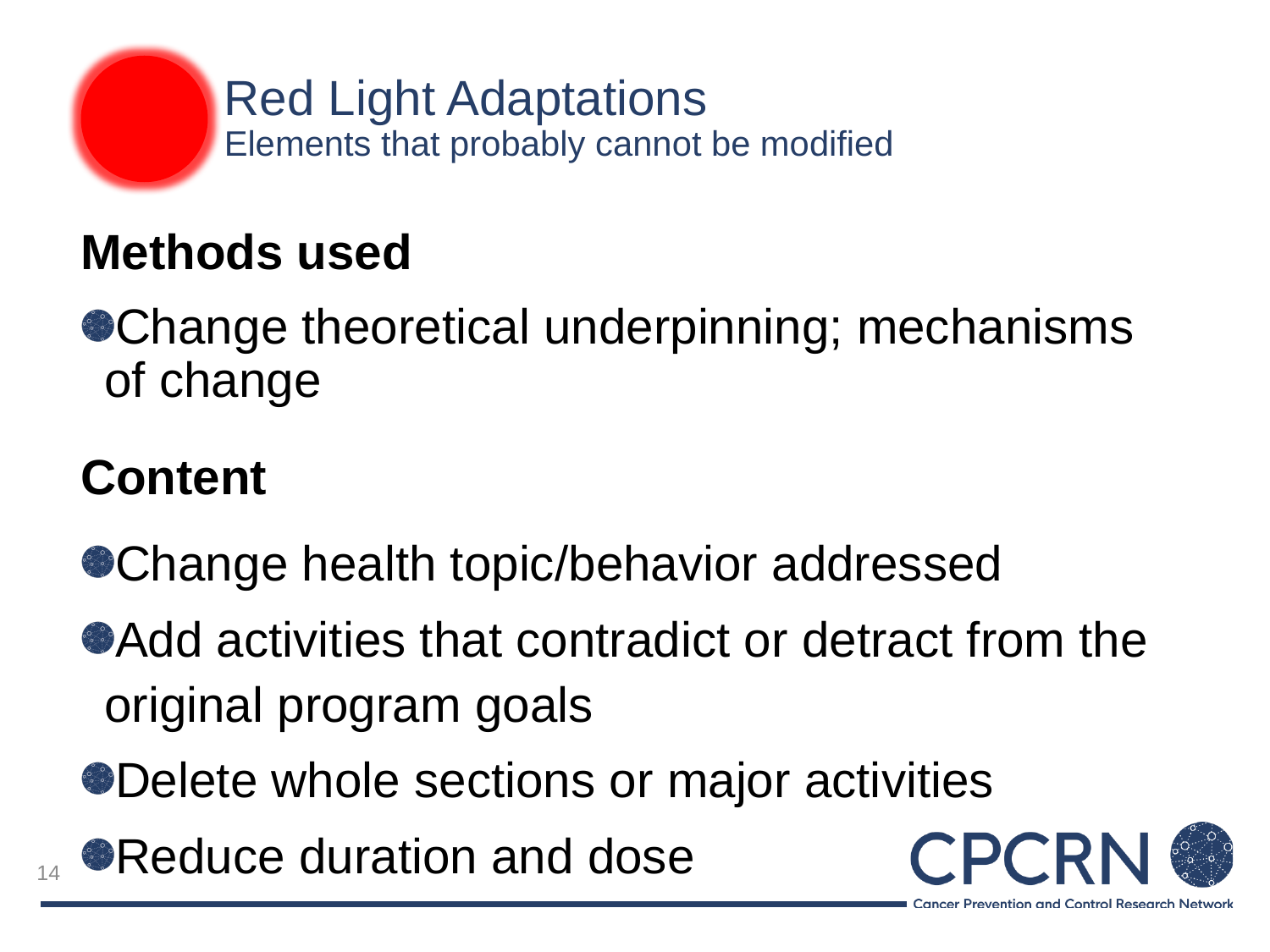

# Red Light Adaptations Elements that probably cannot be modified

Methods used
Change theoretical underpinning; mechanisms of change
Content
Change health topic/behavior addressed
Add activities that contradict or detract from the original program goals
Delete whole sections or major activities
Reduce duration and dose
14